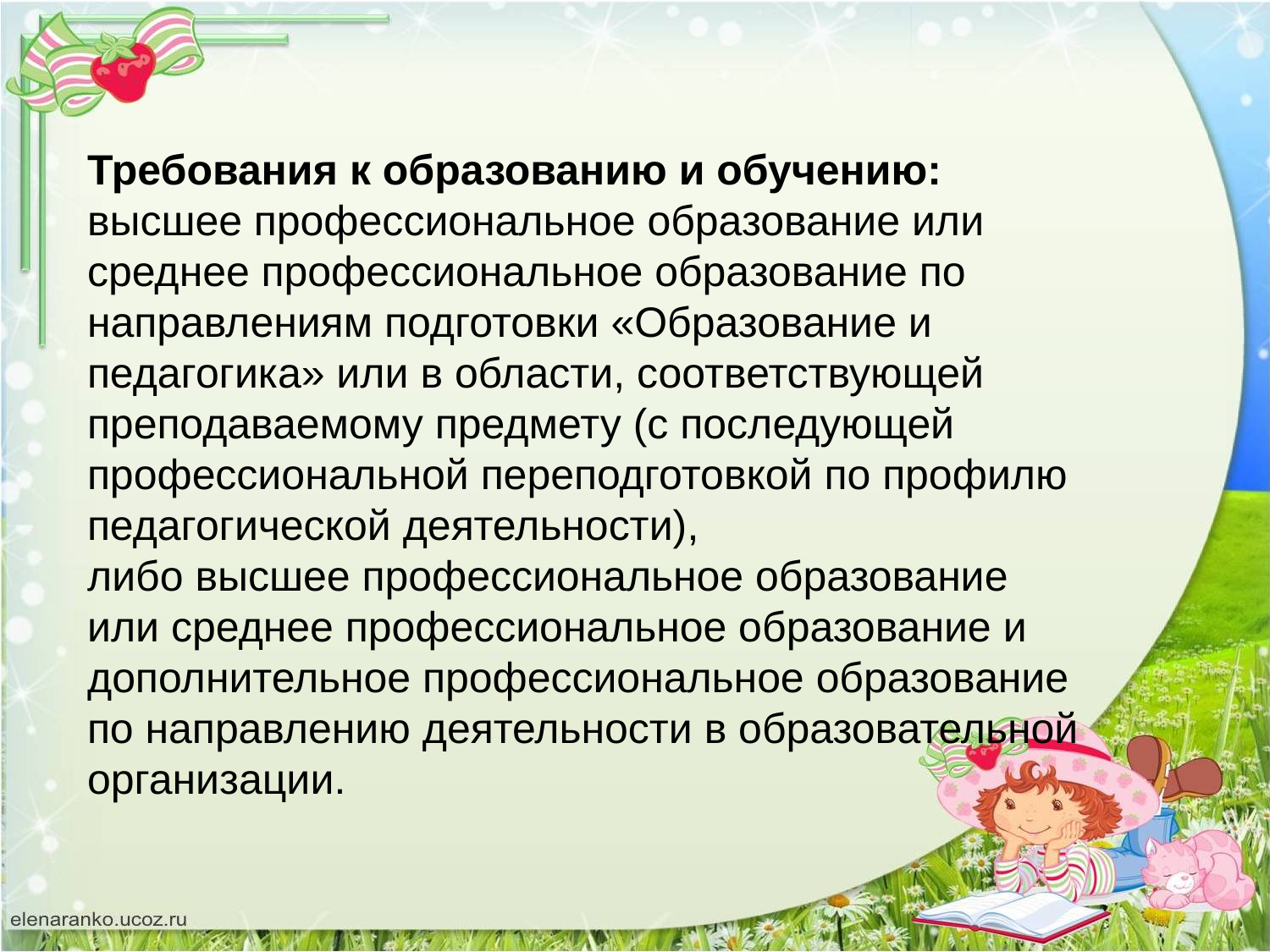

Требования к образованию и обучению:
высшее профессиональное образование или среднее профессиональное образование по направлениям подготовки «Образование и педагогика» или в области, соответствующей преподаваемому предмету (с последующей профессиональной переподготовкой по профилю педагогической деятельности),
либо высшее профессиональное образование или среднее профессиональное образование и дополнительное профессиональное образование по направлению деятельности в образовательной организации.